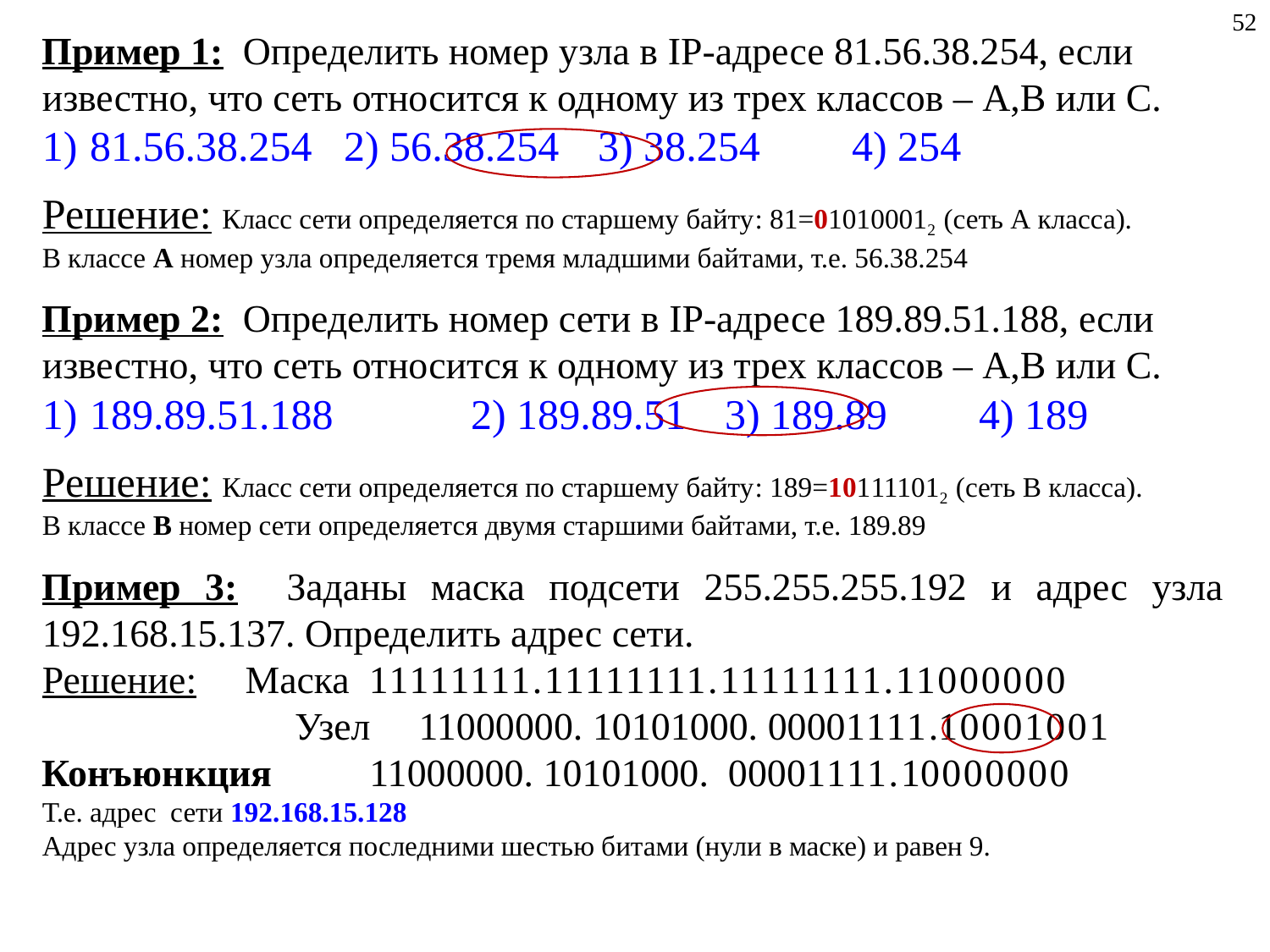

52
Пример 1:  Определить номер узла в IP-адресе 81.56.38.254, если известно, что сеть относится к одному из трех классов – А,В или С.
81.56.38.254	2) 56.38.254	3) 38.254	4) 254

Решение: Класс сети определяется по старшему байту: 81=010100012  (сеть А класса).
В классе А номер узла определяется тремя младшими байтами, т.е. 56.38.254

Пример 2:  Определить номер сети в IP-адресе 189.89.51.188, если известно, что сеть относится к одному из трех классов – А,В или С.
189.89.51.188 	2) 189.89.51	3) 189.89	4) 189

Решение: Класс сети определяется по старшему байту: 189=101111012  (сеть В класса).
В классе В номер сети определяется двумя старшими байтами, т.е. 189.89

Пример 3:  Заданы маска подсети 255.255.255.192 и адрес узла 192.168.15.137. Определить адрес сети.
Решение:     Маска  11111111.11111111.11111111.11000000
		        Узел     11000000. 10101000. 00001111.10001001
Конъюнкция          11000000. 10101000.  00001111.10000000
Т.е. адрес  сети 192.168.15.128
Адрес узла определяется последними шестью битами (нули в маске) и равен 9.